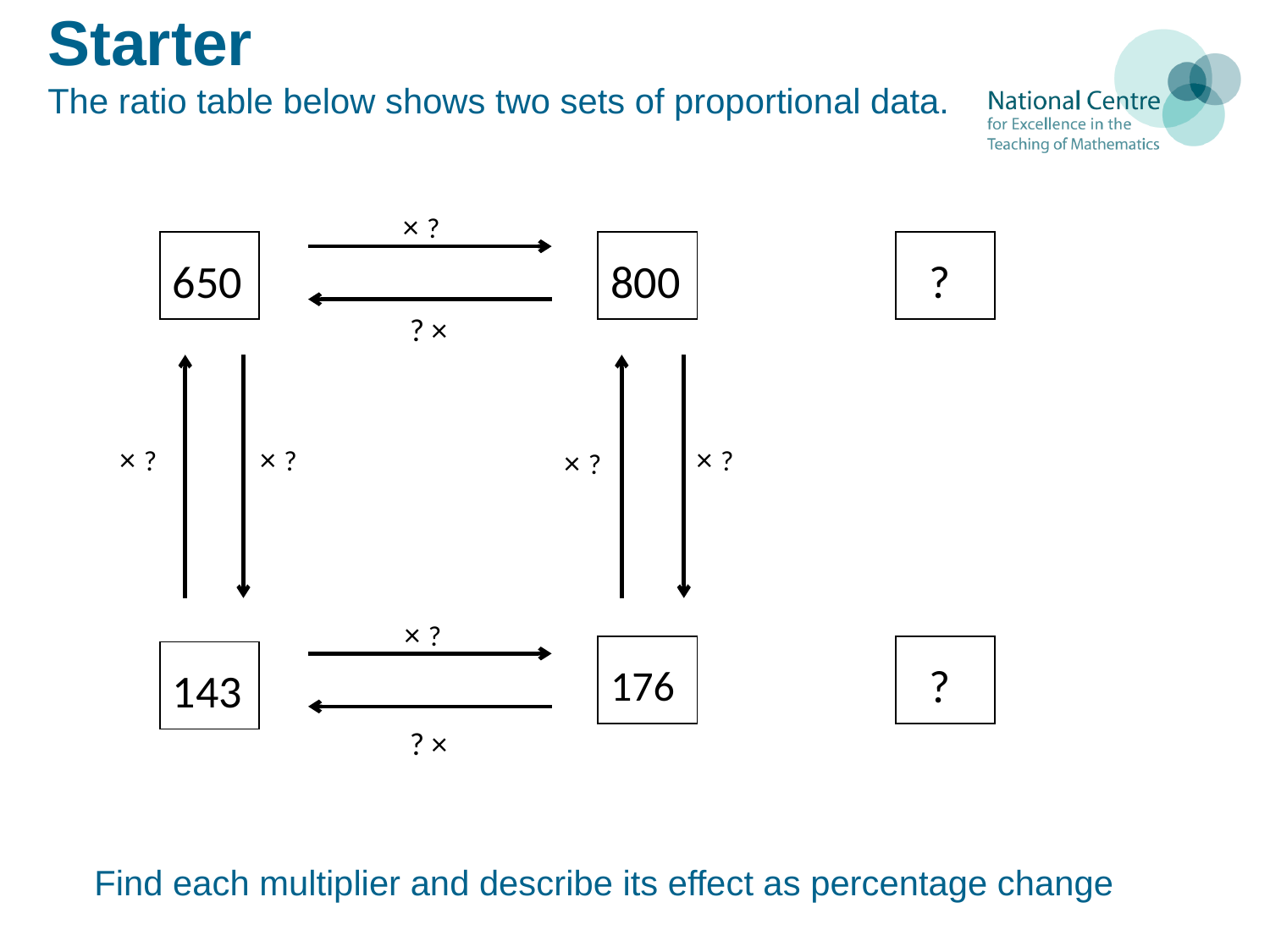

# Starter The ratio table below shows two sets of proportional data.

× ?
650
800
  ?
? ×
× ?
× ?
× ?
× ?
× ?
176
  ?
143
? ×
Find each multiplier and describe its effect as percentage change